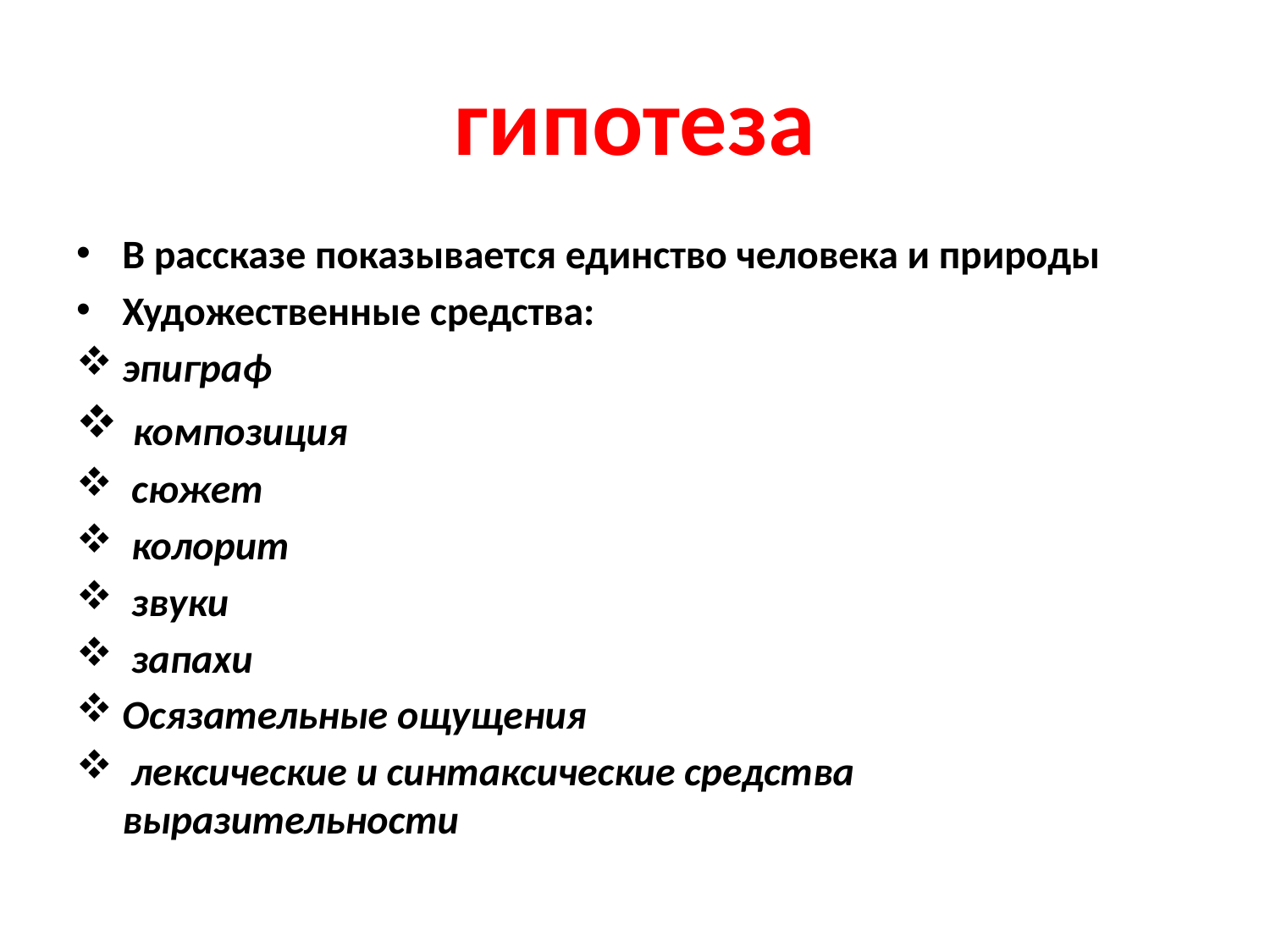

# гипотеза
В рассказе показывается единство человека и природы
Художественные средства:
эпиграф
 композиция
 сюжет
 колорит
 звуки
 запахи
Осязательные ощущения
 лексические и синтаксические средства выразительности